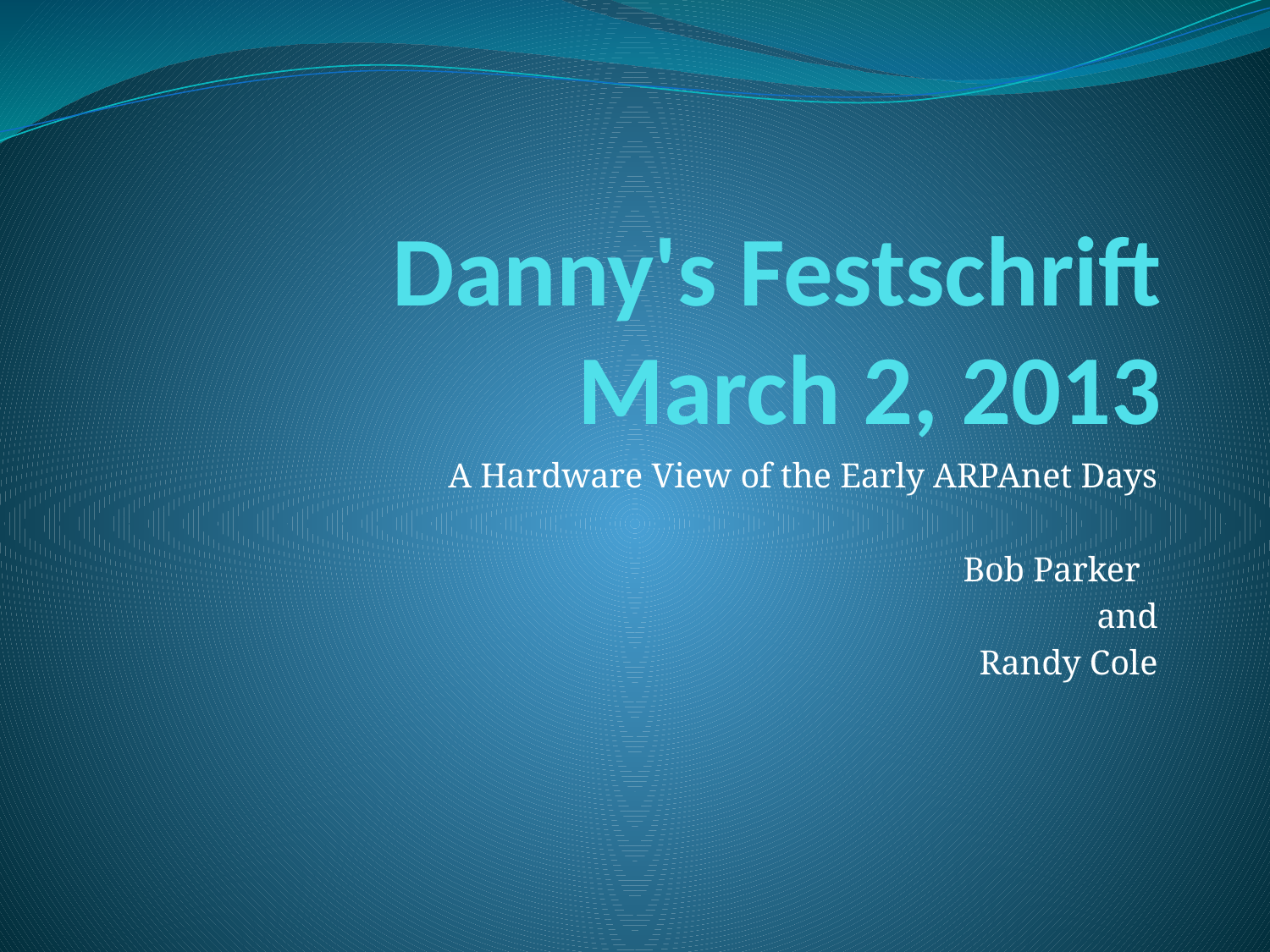

# Danny's Festschrift March 2, 2013
A Hardware View of the Early ARPAnet Days

Bob Parker
and
Randy Cole